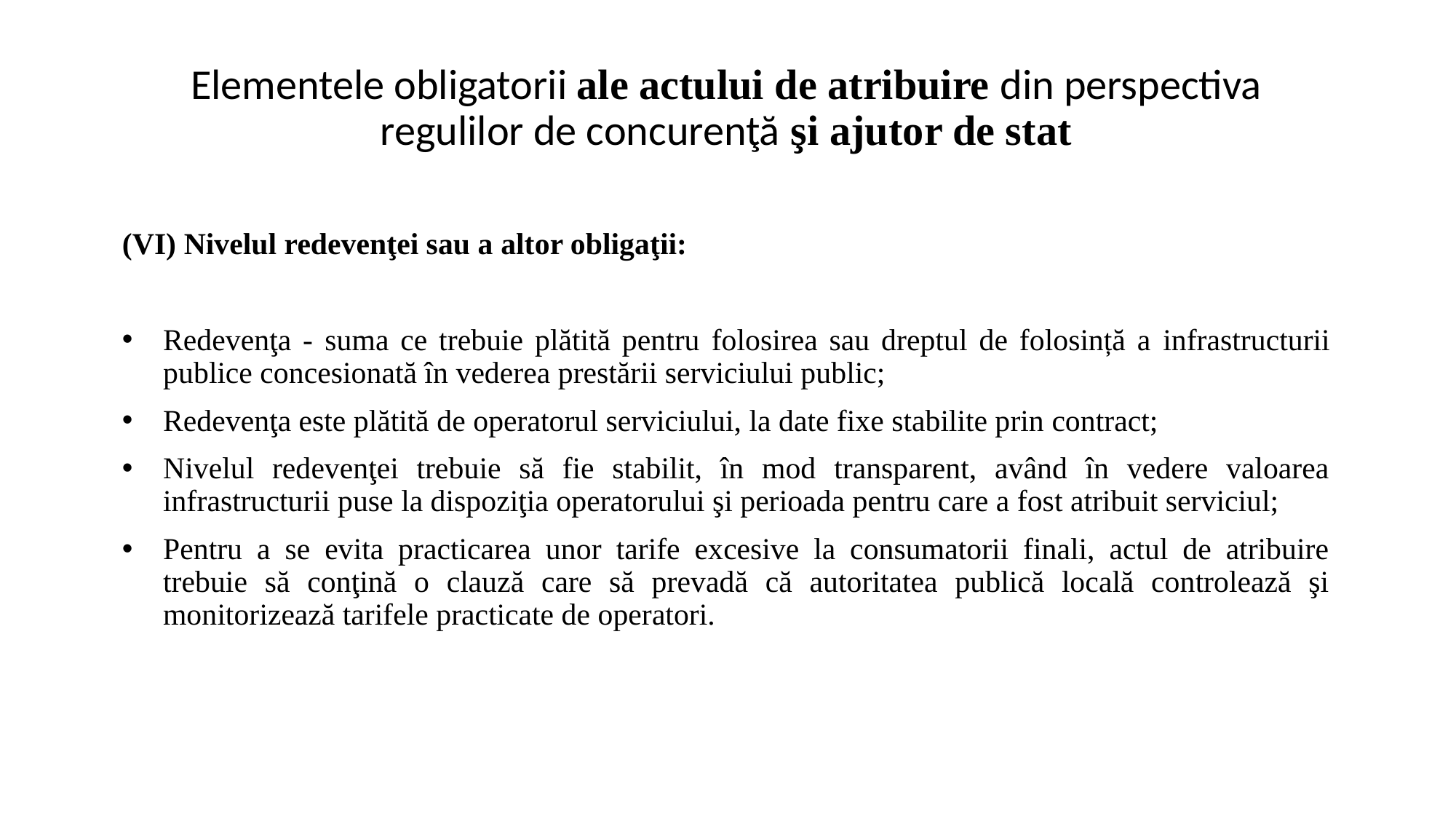

Elementele obligatorii ale actului de atribuire din perspectiva regulilor de concurenţă şi ajutor de stat
(VI) Nivelul redevenţei sau a altor obligaţii:

Redevenţa - suma ce trebuie plătită pentru folosirea sau dreptul de folosință a infrastructurii publice concesionată în vederea prestării serviciului public;
Redevenţa este plătită de operatorul serviciului, la date fixe stabilite prin contract;
Nivelul redevenţei trebuie să fie stabilit, în mod transparent, având în vedere valoarea infrastructurii puse la dispoziţia operatorului şi perioada pentru care a fost atribuit serviciul;
Pentru a se evita practicarea unor tarife excesive la consumatorii finali, actul de atribuire trebuie să conţină o clauză care să prevadă că autoritatea publică locală controlează şi monitorizează tarifele practicate de operatori.